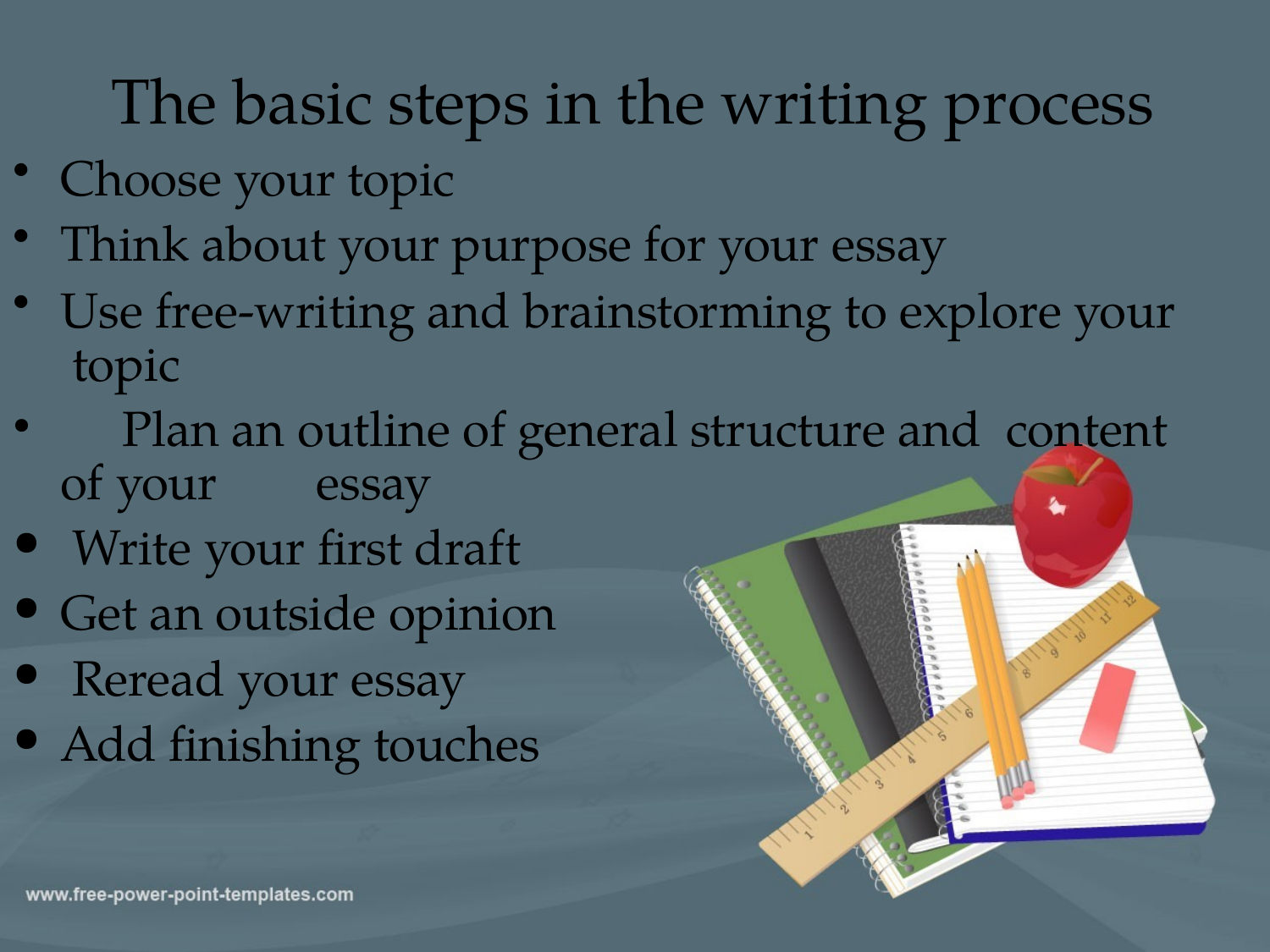

# The basic steps in the writing process
Choose your topic
Think about your purpose for your essay
Use free-writing and brainstorming to explore your  topic
	Plan an outline of general structure and  content of your	essay
Write your first draft
Get an outside opinion
Reread your essay
Add finishing touches